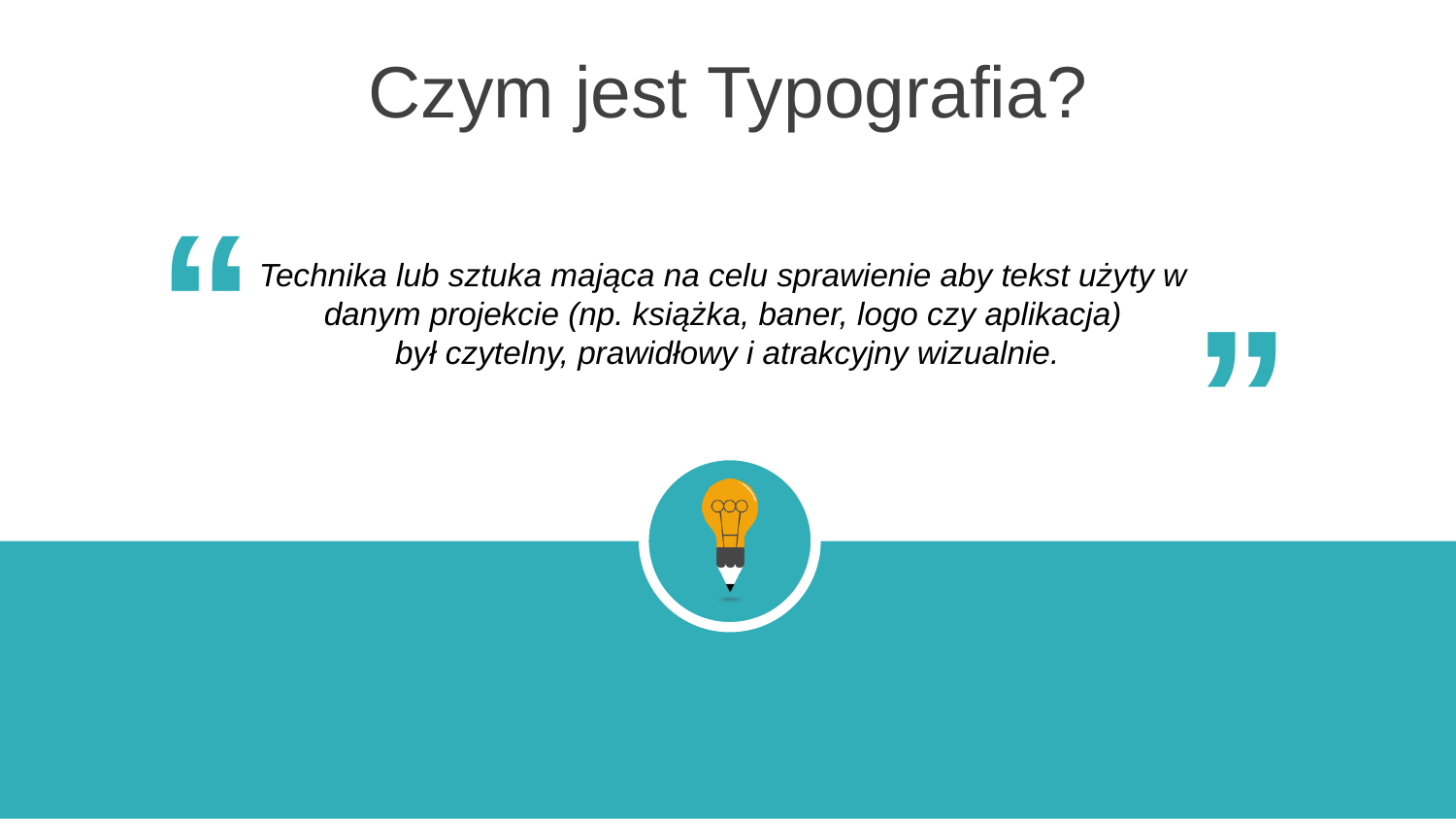

Czym jest Typografia?
“
“
Technika lub sztuka mająca na celu sprawienie aby tekst użyty w
danym projekcie (np. książka, baner, logo czy aplikacja)
był czytelny, prawidłowy i atrakcyjny wizualnie.